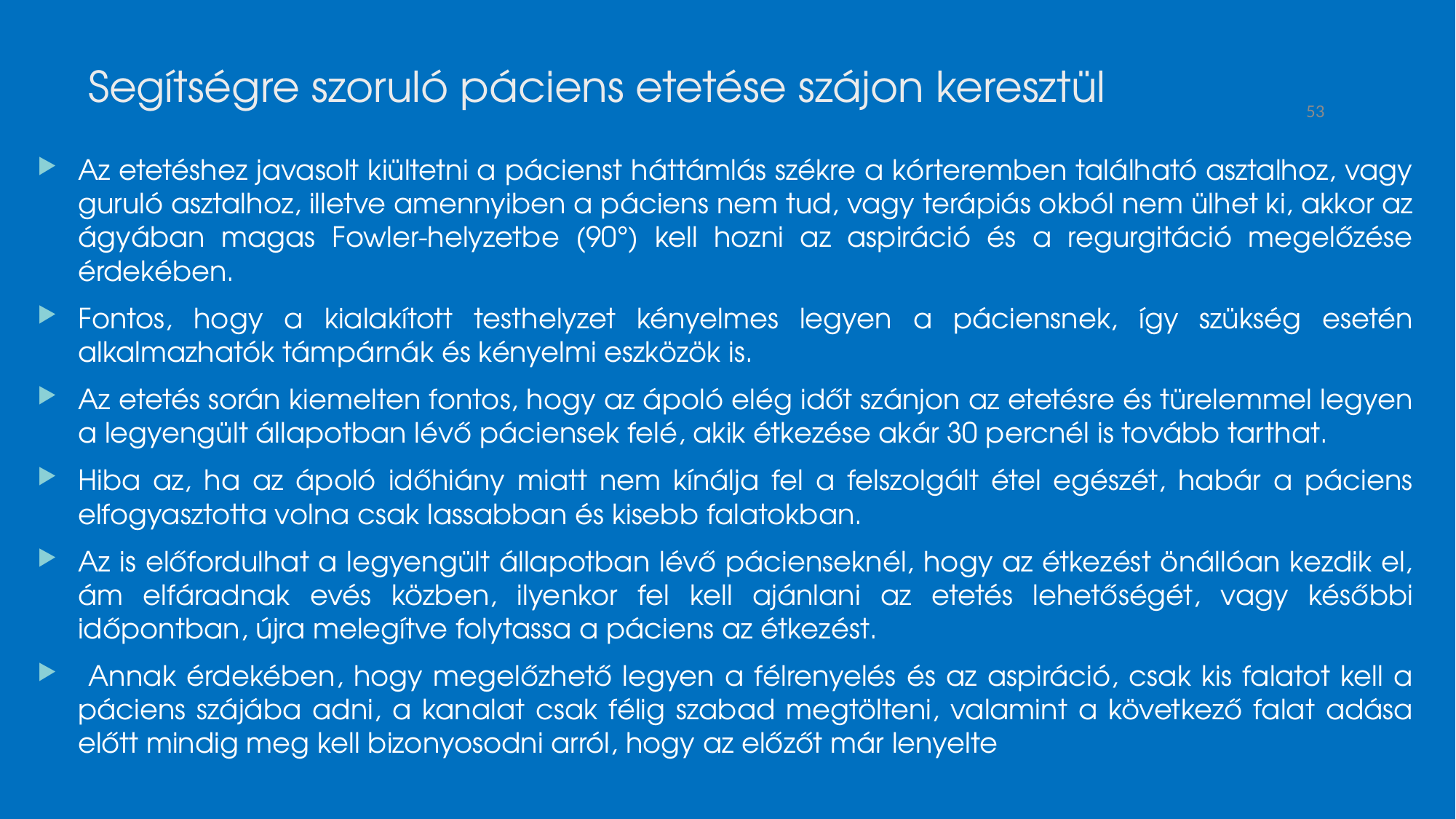

53
# Segítségre szoruló páciens etetése szájon keresztül
Az etetéshez javasolt kiültetni a pácienst háttámlás székre a kórteremben található asztalhoz, vagy guruló asztalhoz, illetve amennyiben a páciens nem tud, vagy terápiás okból nem ülhet ki, akkor az ágyában magas Fowler-helyzetbe (90°) kell hozni az aspiráció és a regurgitáció megelőzése érdekében.
Fontos, hogy a kialakított testhelyzet kényelmes legyen a páciensnek, így szükség esetén alkalmazhatók támpárnák és kényelmi eszközök is.
Az etetés során kiemelten fontos, hogy az ápoló elég időt szánjon az etetésre és türelemmel legyen a legyengült állapotban lévő páciensek felé, akik étkezése akár 30 percnél is tovább tarthat.
Hiba az, ha az ápoló időhiány miatt nem kínálja fel a felszolgált étel egészét, habár a páciens elfogyasztotta volna csak lassabban és kisebb falatokban.
Az is előfordulhat a legyengült állapotban lévő pácienseknél, hogy az étkezést önállóan kezdik el, ám elfáradnak evés közben, ilyenkor fel kell ajánlani az etetés lehetőségét, vagy későbbi időpontban, újra melegítve folytassa a páciens az étkezést.
 Annak érdekében, hogy megelőzhető legyen a félrenyelés és az aspiráció, csak kis falatot kell a páciens szájába adni, a kanalat csak félig szabad megtölteni, valamint a következő falat adása előtt mindig meg kell bizonyosodni arról, hogy az előzőt már lenyelte